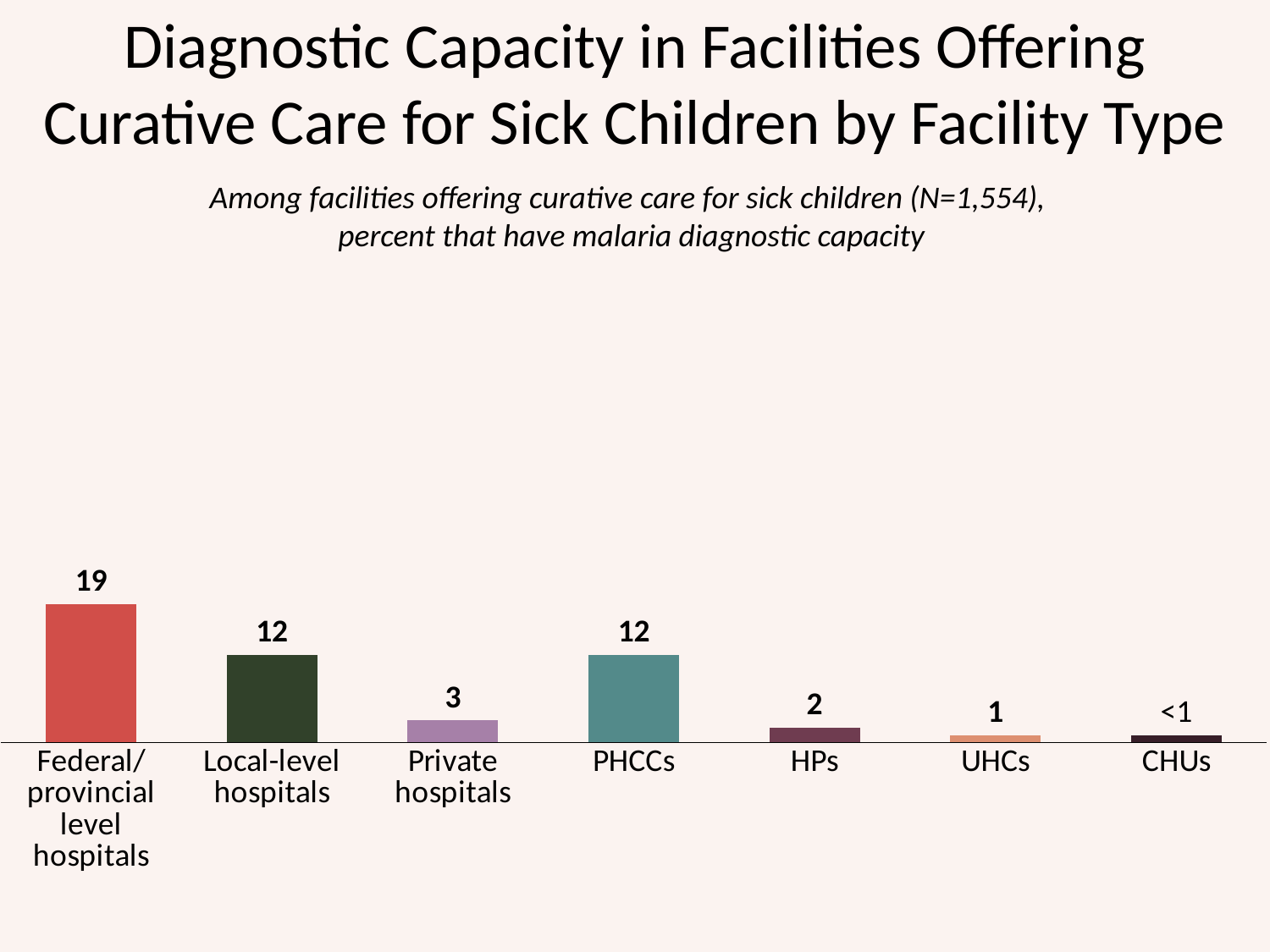

Diagnostic Capacity in Facilities Offering Curative Care for Sick Children by Facility Type
Among facilities offering curative care for sick children (N=1,554),
percent that have malaria diagnostic capacity

### Chart

| Category | Malaria |
|---|---|
| Federal/ provincial level hospitals | 19.0 |
| Local-level hospitals | 12.0 |
| Private hospitals | 3.0 |
| PHCCs | 12.0 |
| HPs | 2.0 |
| UHCs | 1.0 |
| CHUs | 1.0 |